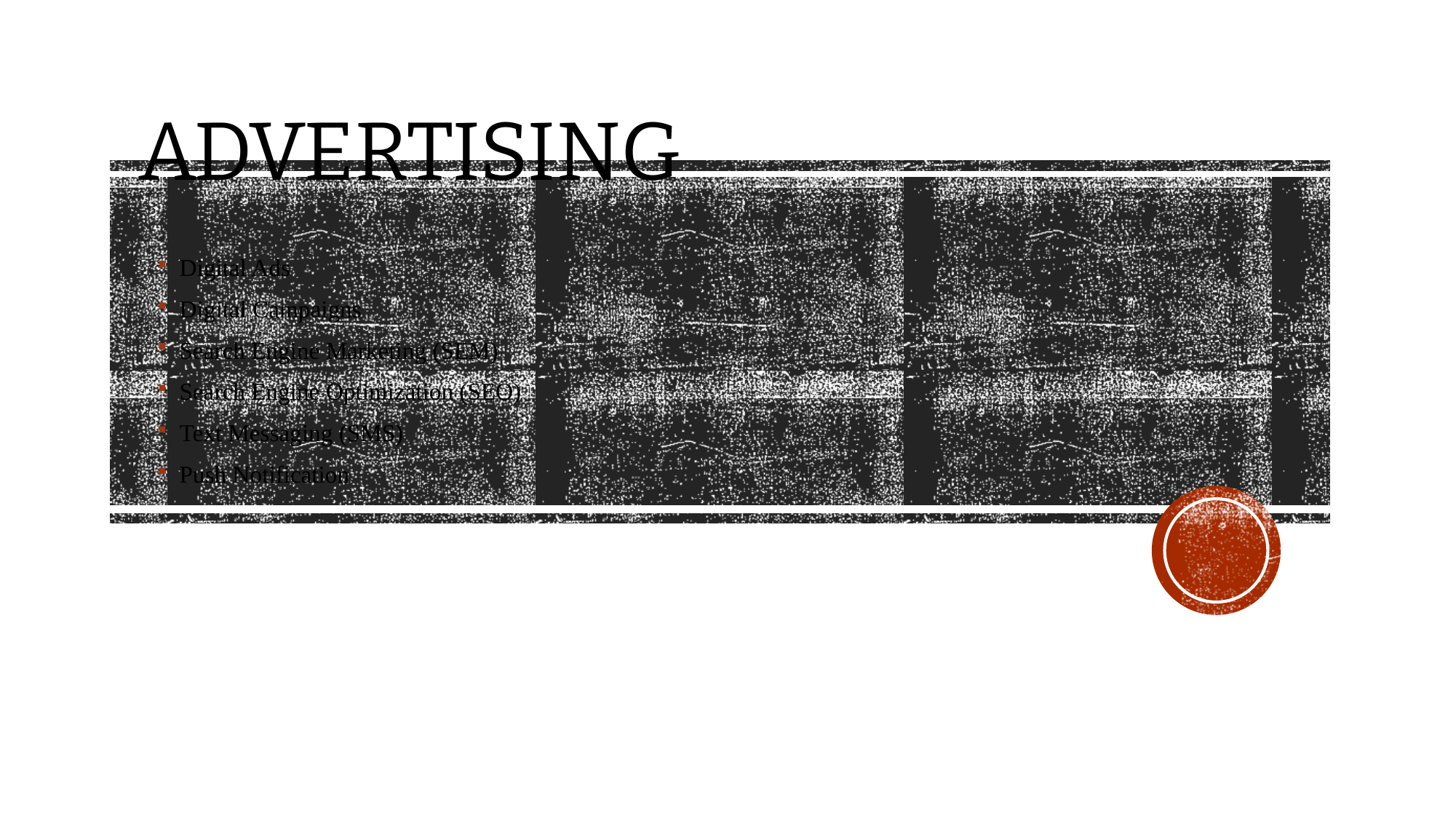

# Advertising
Digital Ads
Digital Campaigns
Search Engine Marketing (SEM)
Search Engine Optimization (SEO)
Text Messaging (SMS)
Push Notification